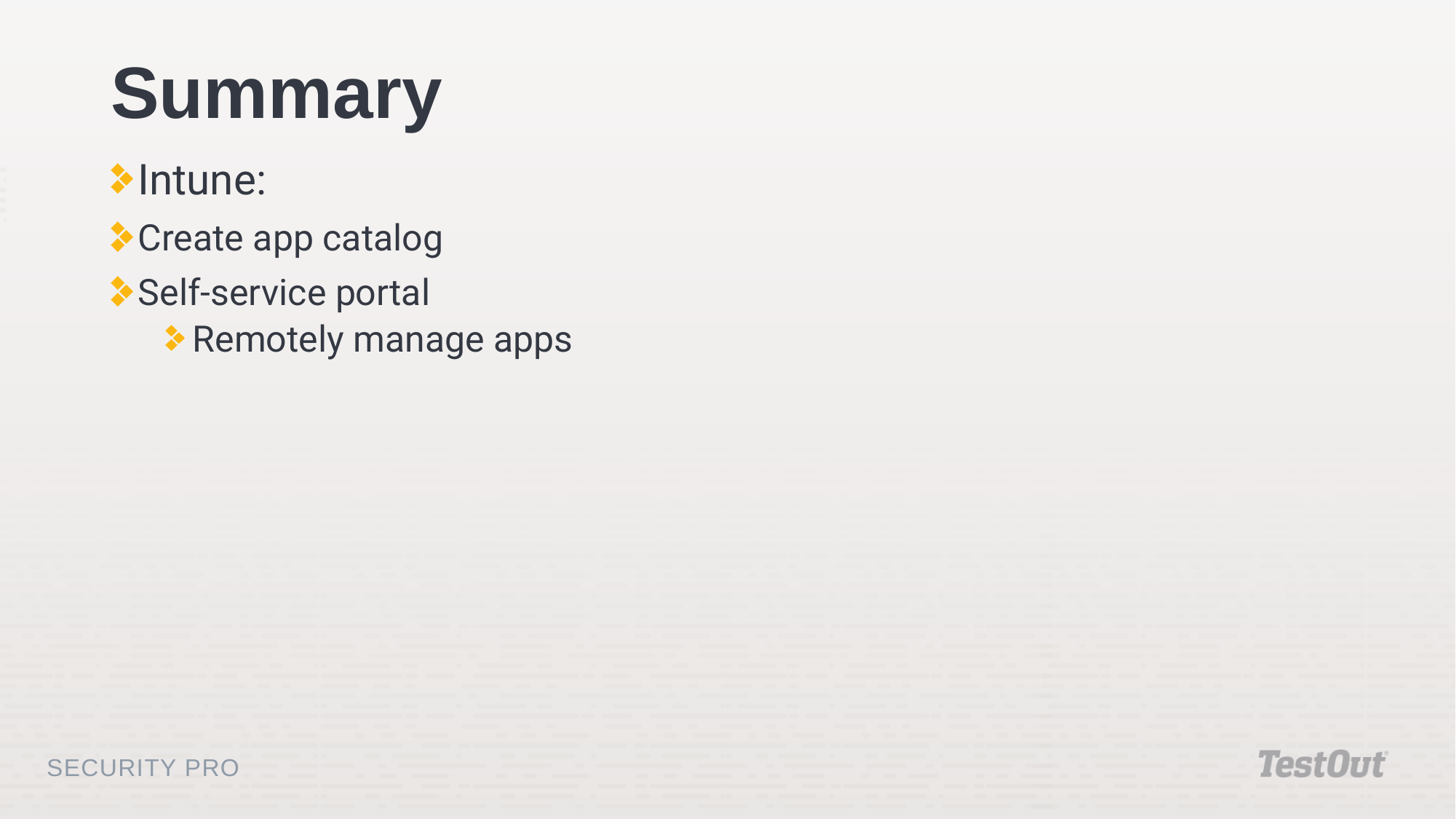

# Summary
Intune:
Create app catalog
Self-service portal
Remotely manage apps
Security Pro